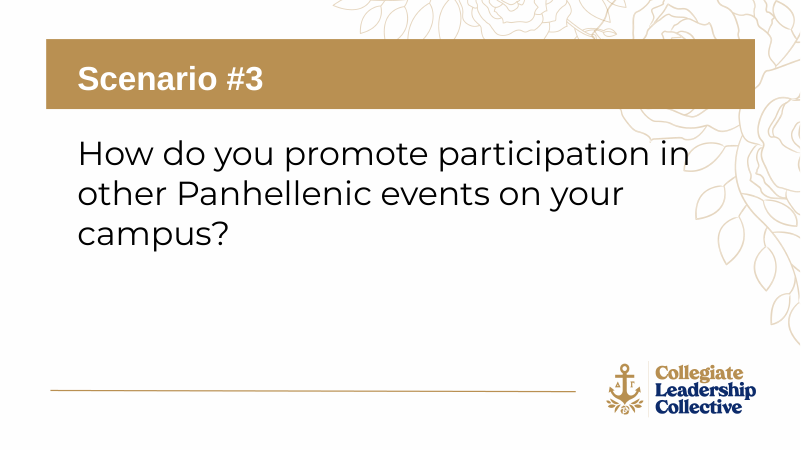

Scenario #3
How do you promote participation in other Panhellenic events on your campus?